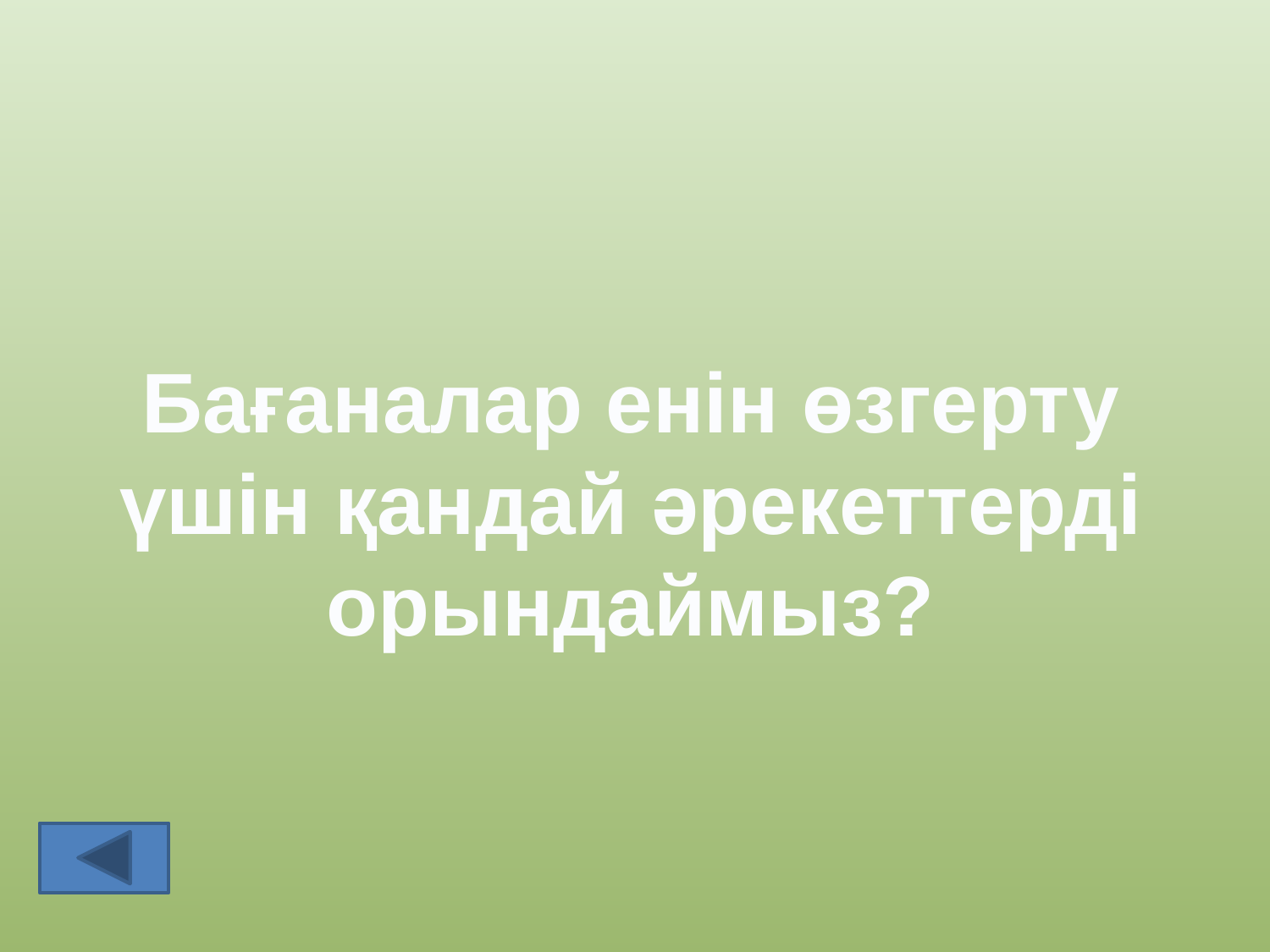

# Бағаналар енін өзгерту үшін қандай әрекеттерді орындаймыз?